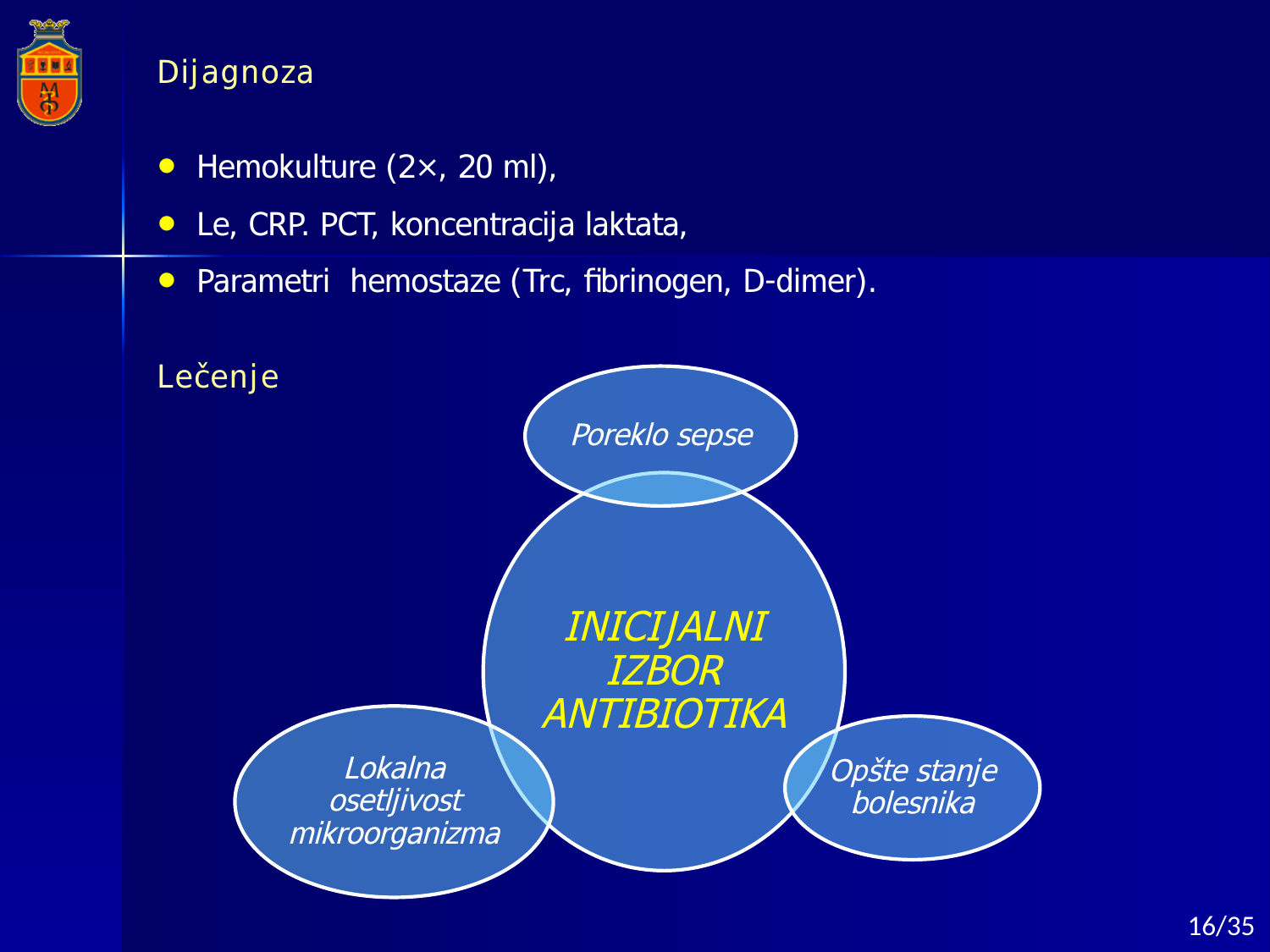

Dijagnoza

Hemokulture (2×, 20 ml),
Le, CRP. PCT, koncentracija laktata,
Parametri  hemostaze (Trc, fibrinogen, D-dimer).

Lečenje
INICIJALNI IZBOR ANTIBIOTIKA
Poreklo sepse
Opšte stanje bolesnika
Lokalna osetljivost mikroorganizma
16/35